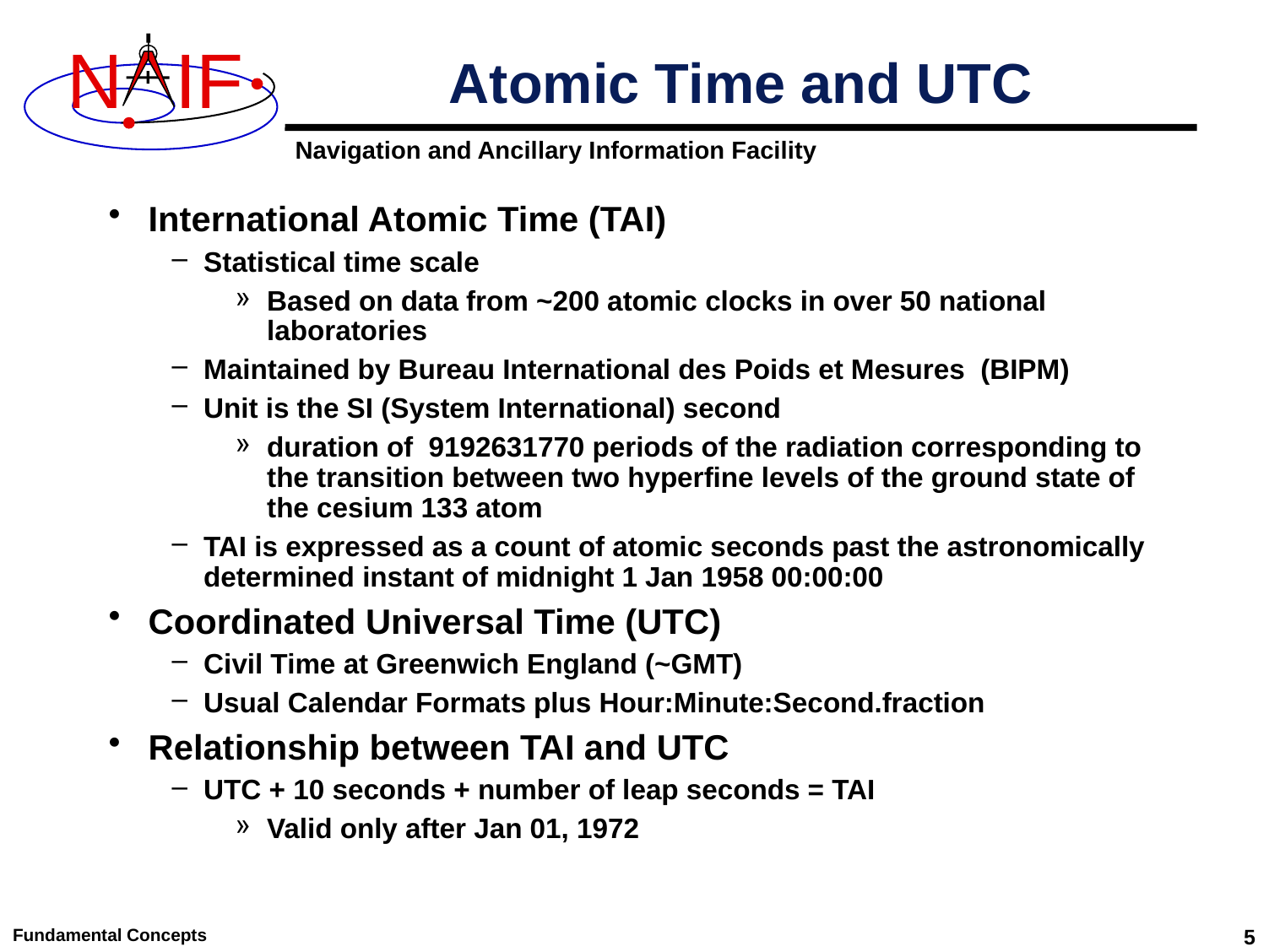

# Atomic Time and UTC
International Atomic Time (TAI)
Statistical time scale
Based on data from ~200 atomic clocks in over 50 national laboratories
Maintained by Bureau International des Poids et Mesures  (BIPM)
Unit is the SI (System International) second
duration of  9192631770 periods of the radiation corresponding to the transition between two hyperfine levels of the ground state of the cesium 133 atom
TAI is expressed as a count of atomic seconds past the astronomically determined instant of midnight 1 Jan 1958 00:00:00
Coordinated Universal Time (UTC)
Civil Time at Greenwich England (~GMT)
Usual Calendar Formats plus Hour:Minute:Second.fraction
Relationship between TAI and UTC
UTC + 10 seconds + number of leap seconds = TAI
Valid only after Jan 01, 1972
Fundamental Concepts
5